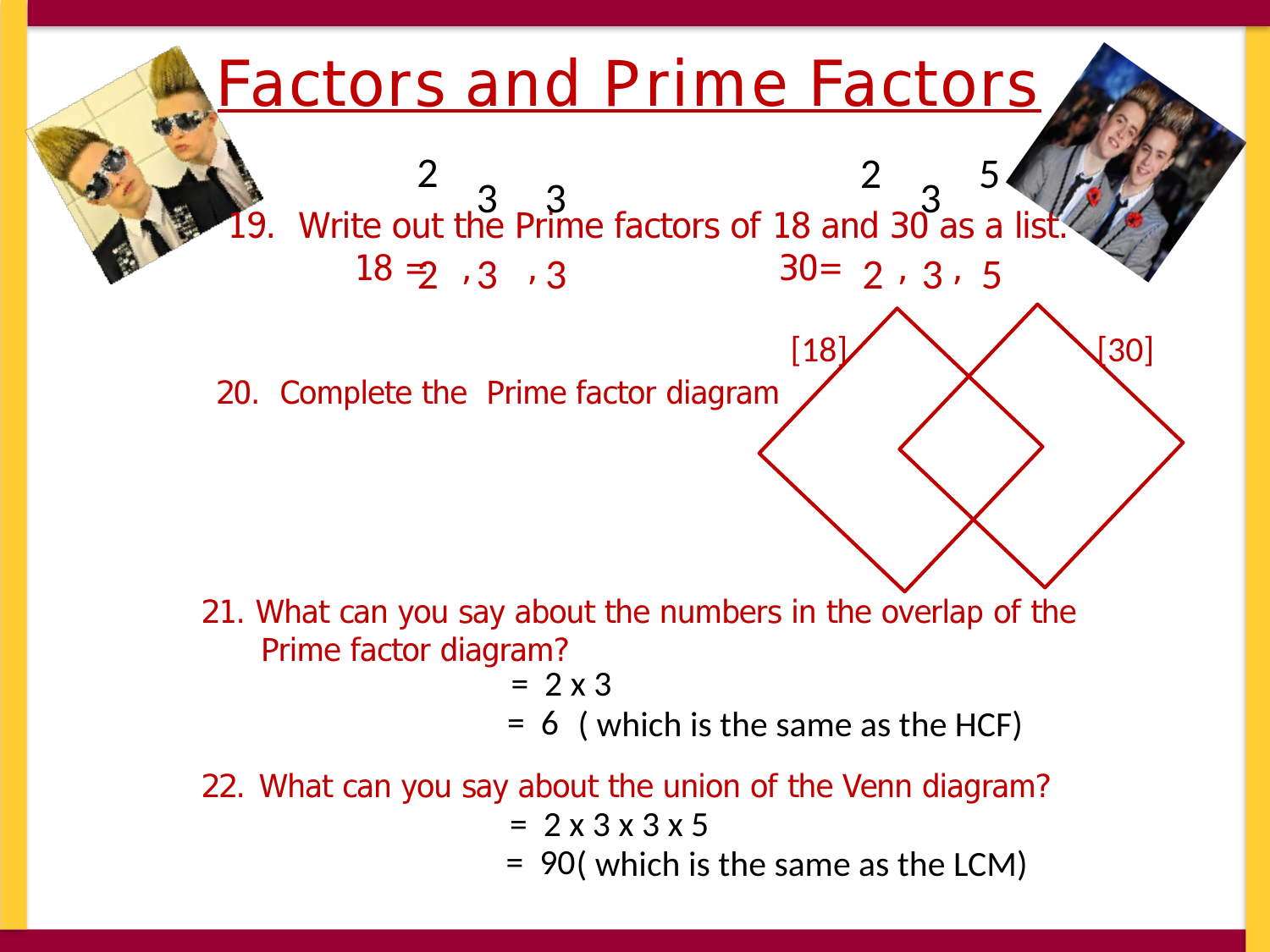

19.  Write out the Prime factors of 18 and 30 as a list.
	18 =   ,     ,          	    30=     ,    ,
2
3
 2    3     3                               2    3    5
3
3
2
5
20.  Complete the  Prime factor diagram

[18]                               [30]

 What can you say about the numbers in the overlap of the
      Prime factor diagram?

 What can you say about the union of the Venn diagram?

 =  2 x 3
 =  6
 ( which is the same as the HCF)
 =  2 x 3 x 3 x 5
 =  90
 ( which is the same as the LCM)